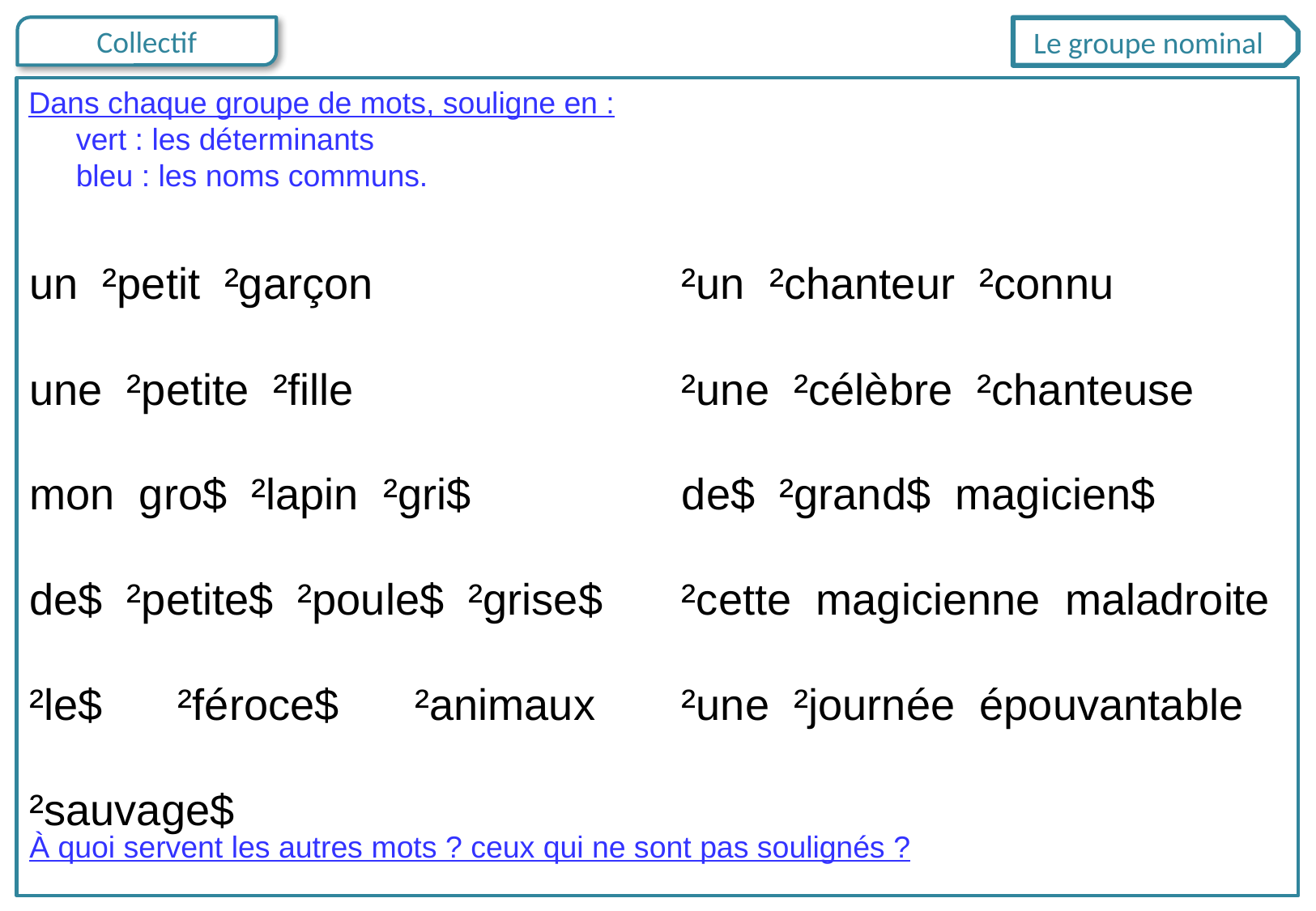

Le groupe nominal
Dans chaque groupe de mots, souligne en :
vert : les déterminants
bleu : les noms communs.
un  ²petit  ²garçon
une  ²petite  ²fille
mon  gro$  ²lapin  ²gri$
de$  ²petite$  ²poule$  ²grise$
²le$  ²féroce$  ²animaux  ²sauvage$
²un  ²chanteur  ²connu
²une  ²célèbre  ²chanteuse
de$  ²grand$  magicien$
²cette  magicienne  maladroite
²une  ²journée  épouvantable
À quoi servent les autres mots ? ceux qui ne sont pas soulignés ?